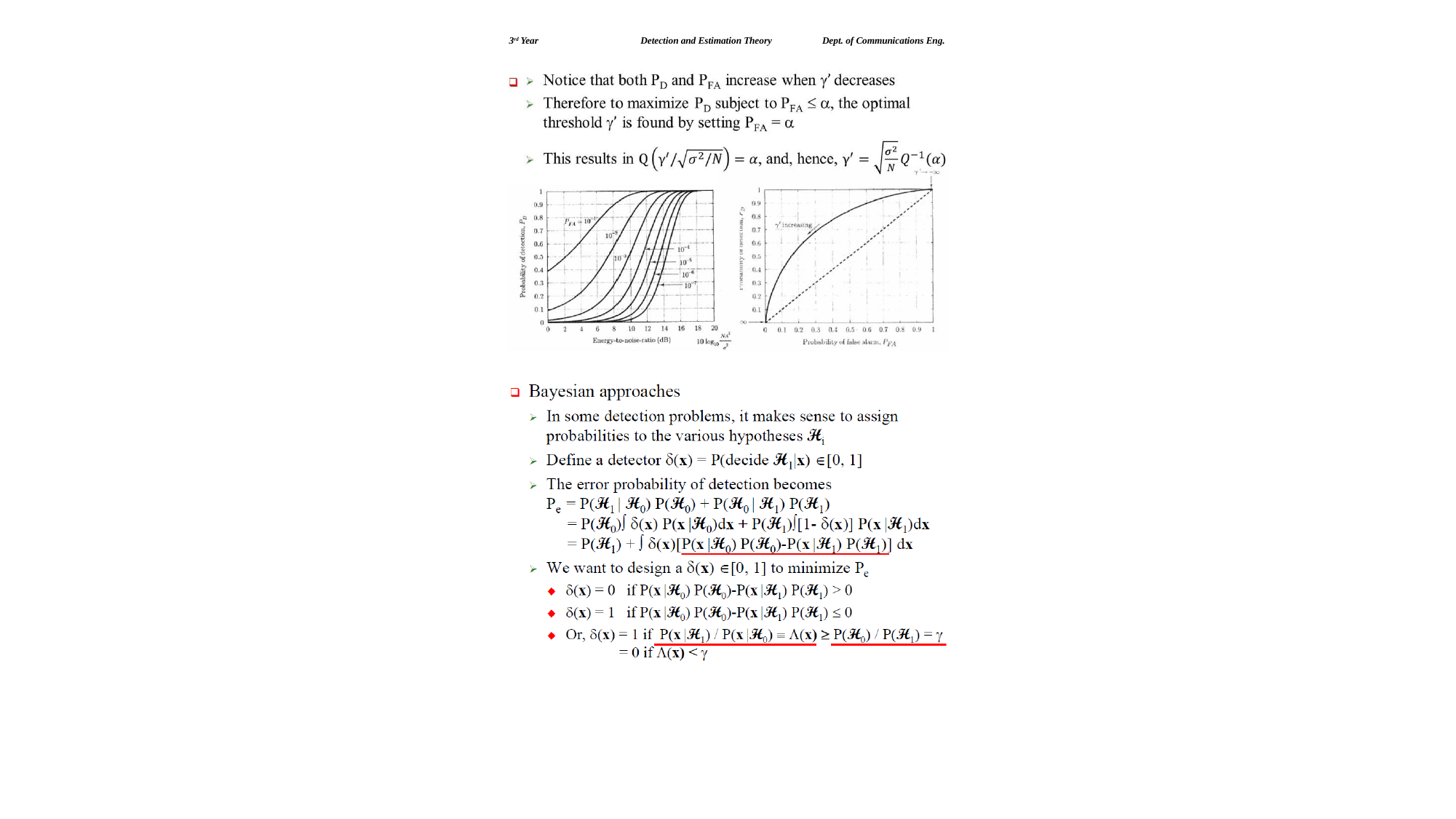

Page | 11
3rd Year
Detection and Estimation Theory
Dept. of Communications Eng.